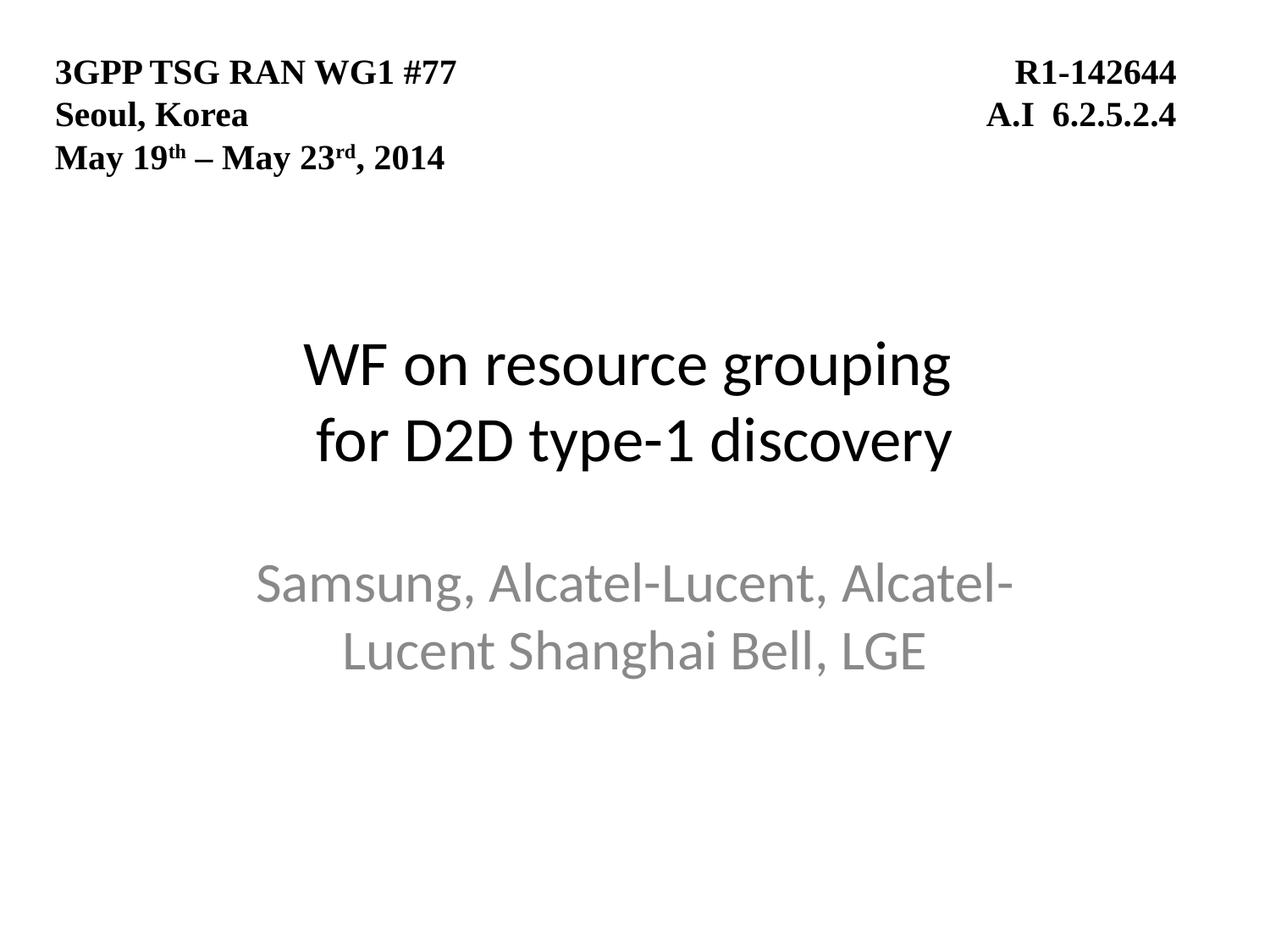

3GPP TSG RAN WG1 #77				        R1-142644
Seoul, Korea						     A.I  6.2.5.2.4
May 19th – May 23rd, 2014
# WF on resource grouping for D2D type-1 discovery
Samsung, Alcatel-Lucent, Alcatel-Lucent Shanghai Bell, LGE